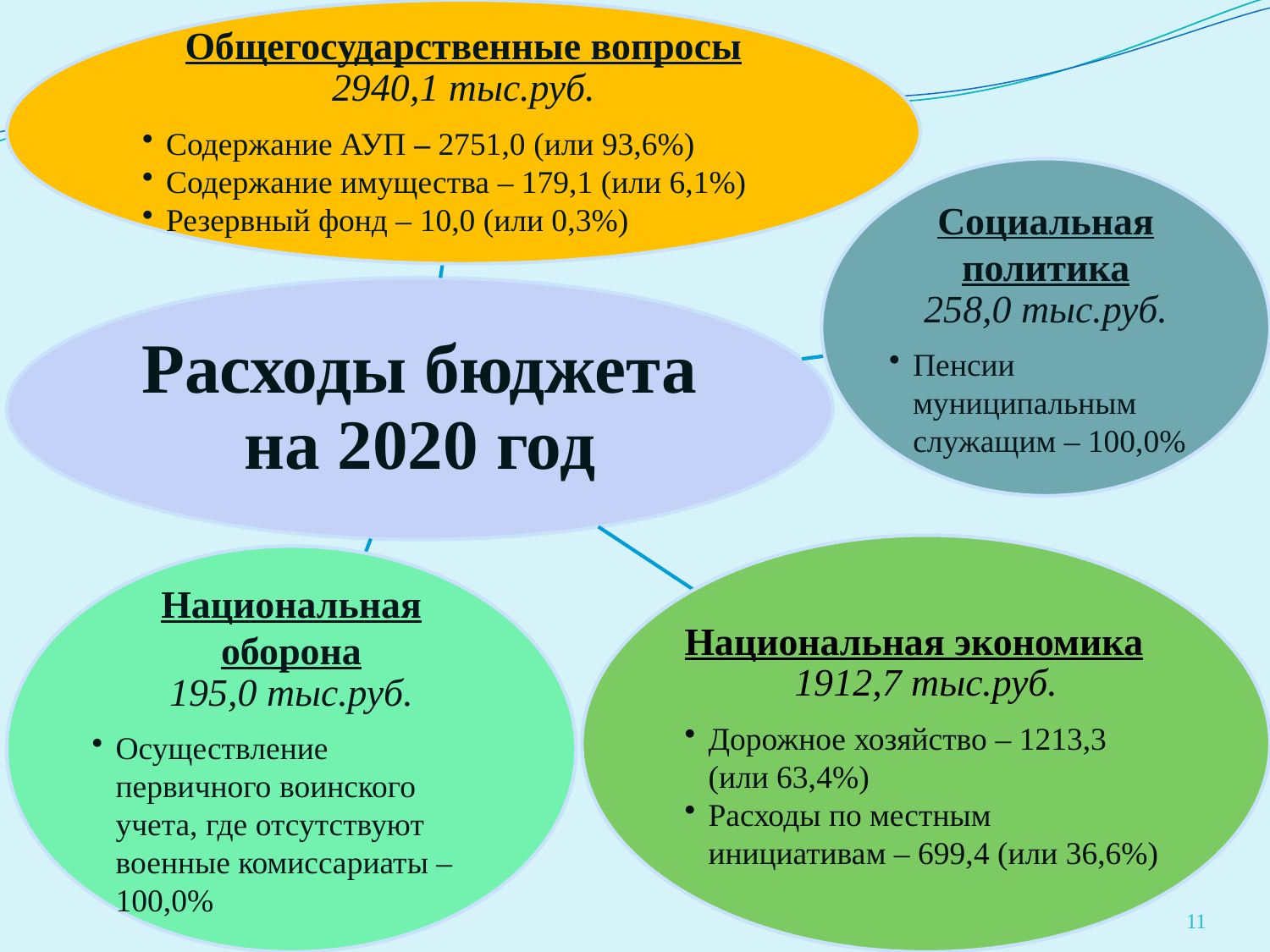

Расходы бюджета на 2020 год

Общегосударственные вопросы 2940,1 тыс.руб.
Содержание АУП – 2751,0 (или 93,6%)
Содержание имущества – 179,1 (или 6,1%)
Резервный фонд – 10,0 (или 0,3%)

Социальная политика
258,0 тыс.руб.
Пенсии муниципальным служащим – 100,0%

Национальная оборона
195,0 тыс.руб.
Осуществление первичного воинского учета, где отсутствуют военные комиссариаты – 100,0%

Национальная экономика
1912,7 тыс.руб.
Дорожное хозяйство – 1213,3 (или 63,4%)
Расходы по местным инициативам – 699,4 (или 36,6%)
11